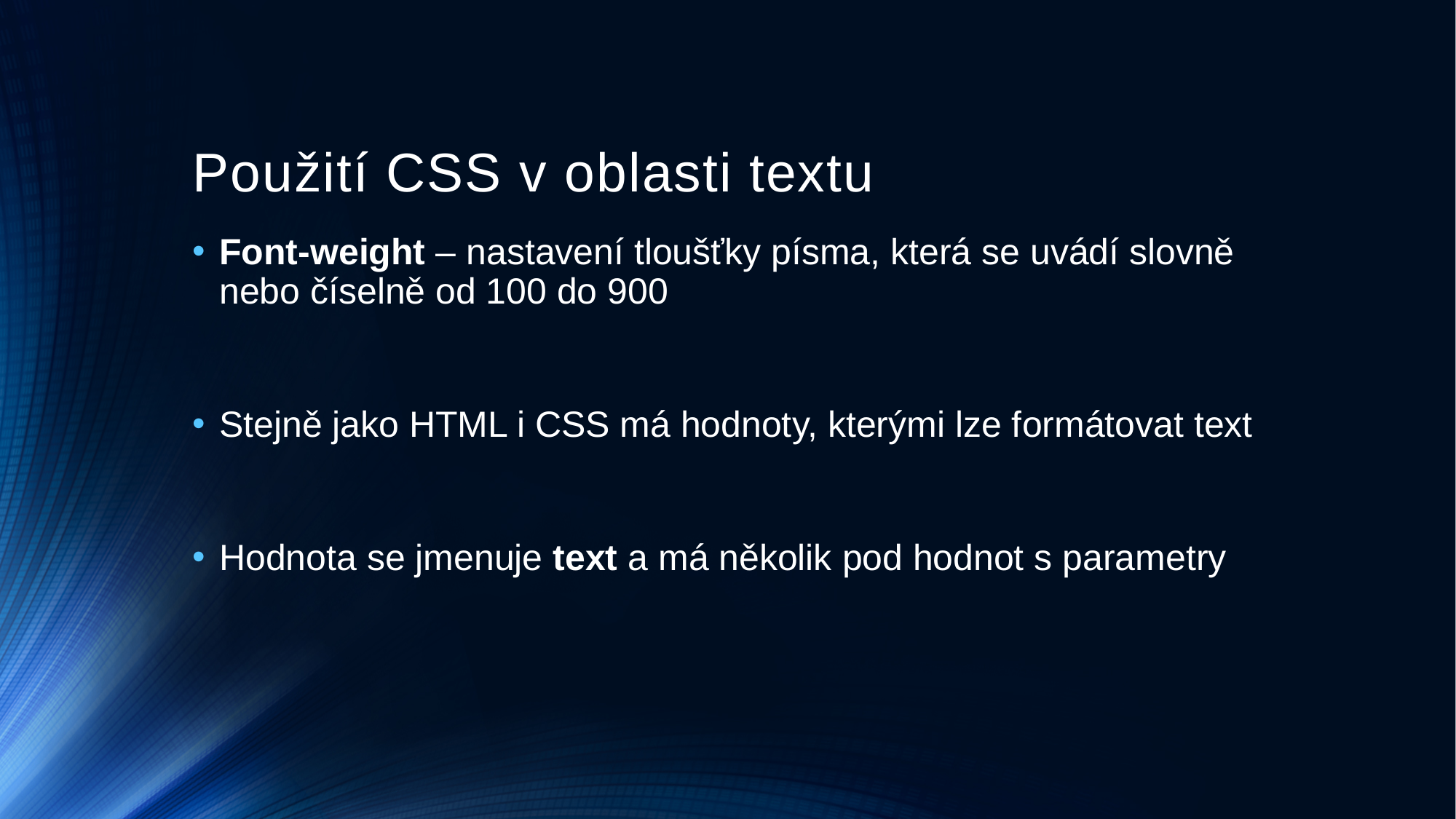

# Použití CSS v oblasti textu
Font-weight – nastavení tloušťky písma, která se uvádí slovně nebo číselně od 100 do 900

Stejně jako HTML i CSS má hodnoty, kterými lze formátovat text

Hodnota se jmenuje text a má několik pod hodnot s parametry